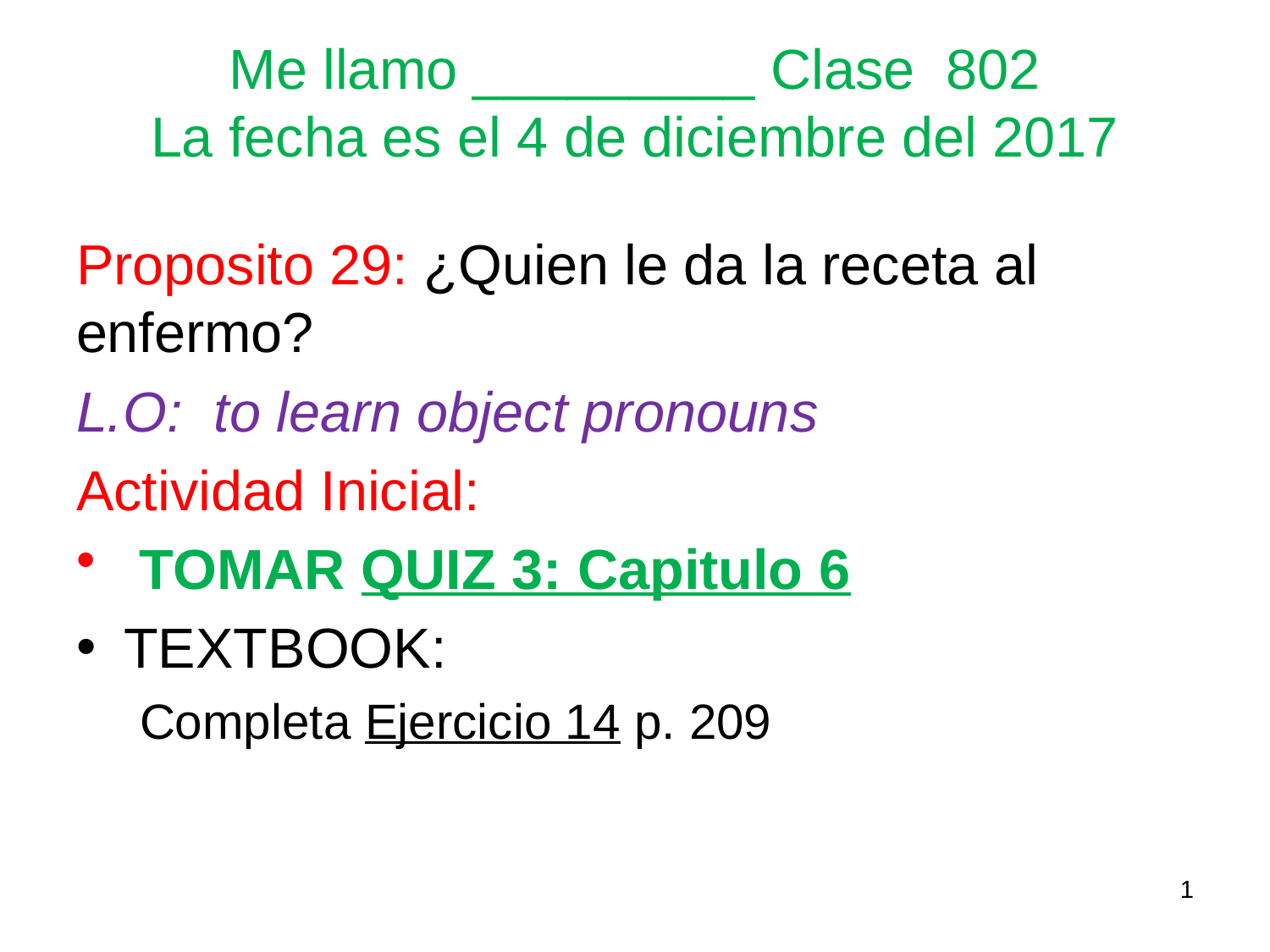

# Me llamo _________ Clase  802 La fecha es el 4 de diciembre del 2017
Proposito 29: ¿Quien le da la receta al enfermo?
L.O:  to learn object pronouns
Actividad Inicial:
 TOMAR QUIZ 3: Capitulo 6
TEXTBOOK:
Completa Ejercicio 14 p. 209
1